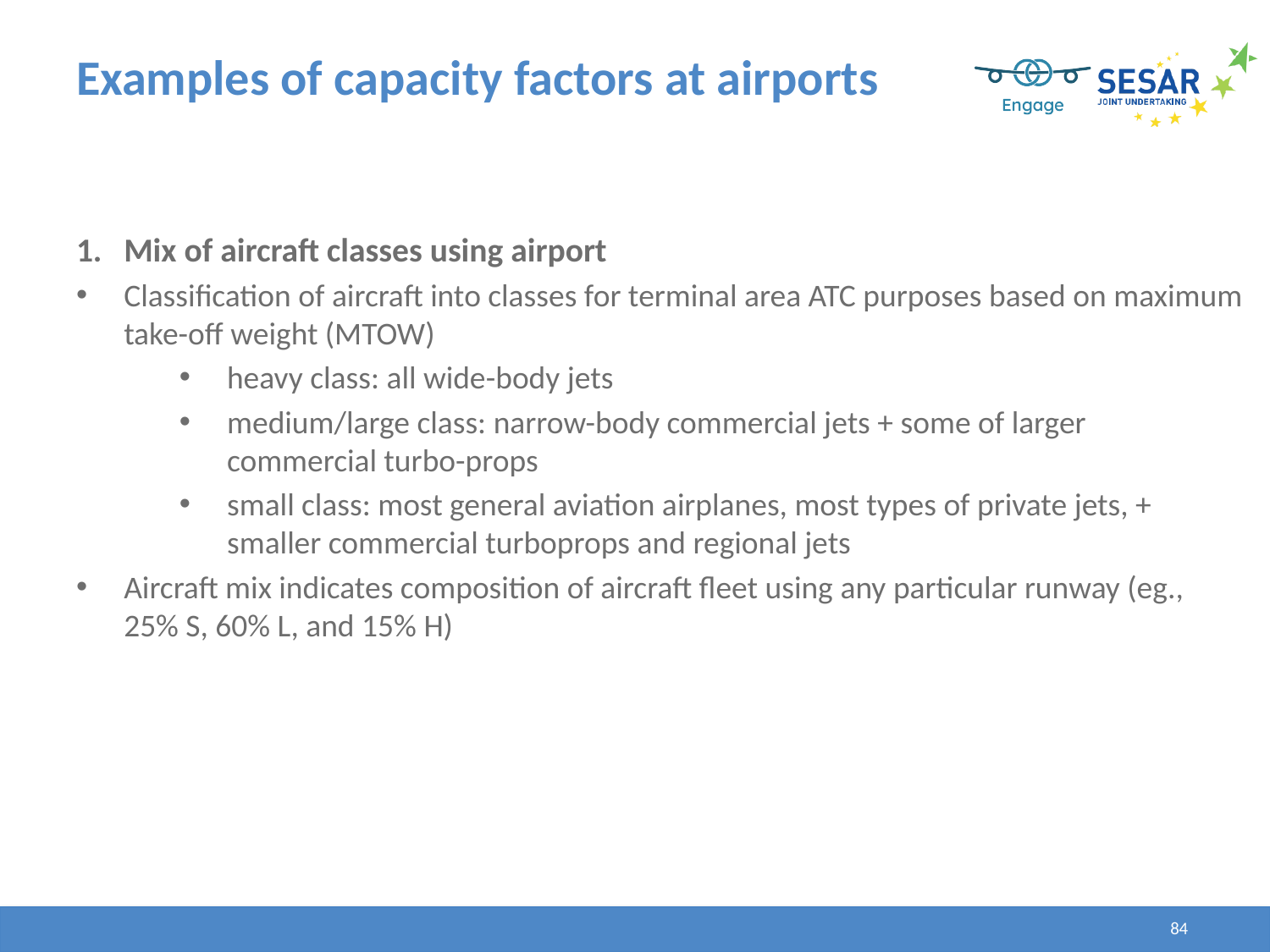

# Examples of capacity factors at airports
Mix of aircraft classes using airport
Classification of aircraft into classes for terminal area ATC purposes based on maximum take-off weight (MTOW)
heavy class: all wide-body jets
medium/large class: narrow-body commercial jets + some of larger commercial turbo-props
small class: most general aviation airplanes, most types of private jets, + smaller commercial turboprops and regional jets
Aircraft mix indicates composition of aircraft fleet using any particular runway (eg., 25% S, 60% L, and 15% H)

84